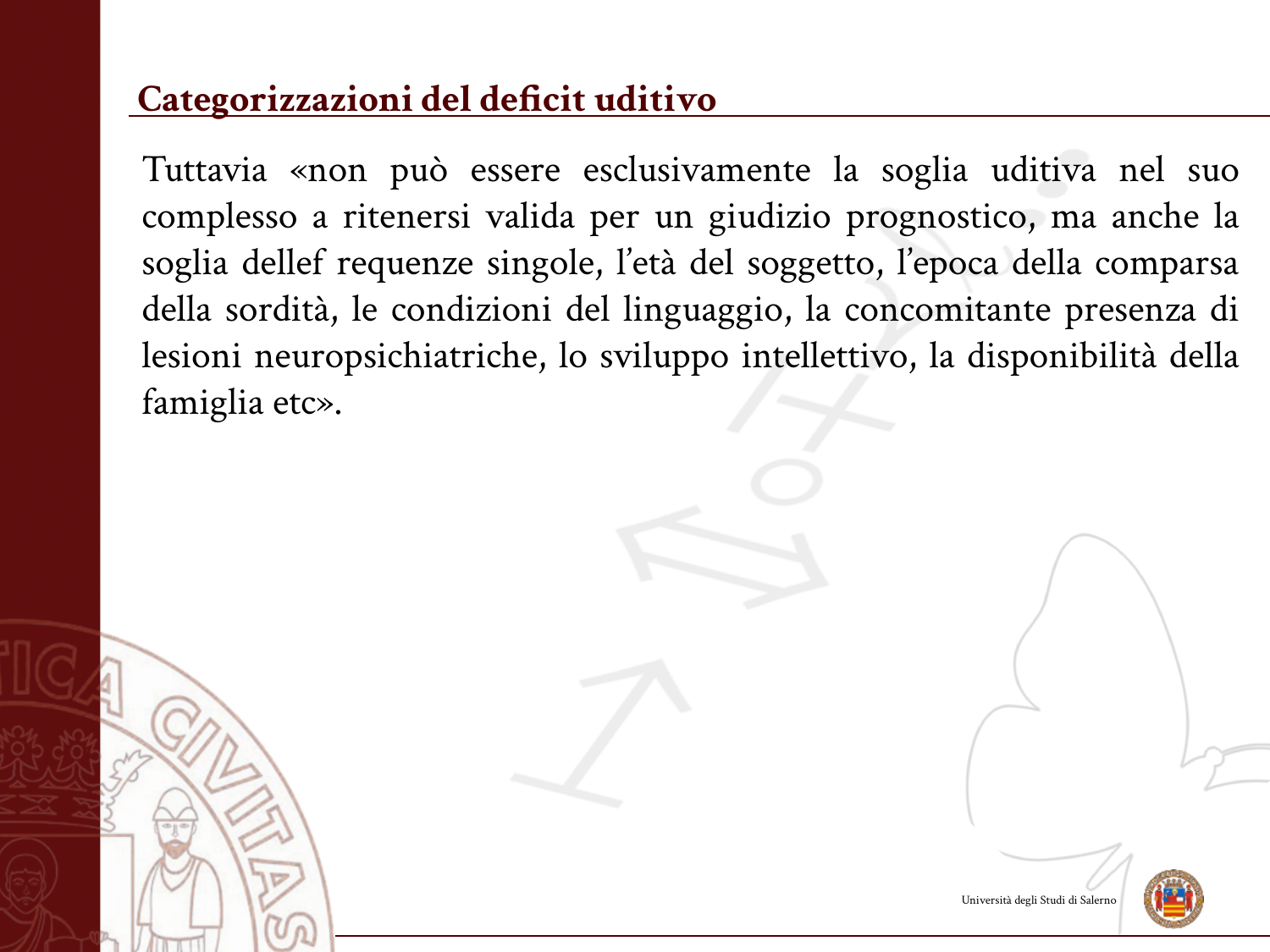

# Categorizzazioni del deficit uditivo
Tuttavia «non può essere esclusivamente la soglia uditiva nel suo complesso a ritenersi valida per un giudizio prognostico, ma anche la soglia dellef requenze singole, l’età del soggetto, l’epoca della comparsa della sordità, le condizioni del linguaggio, la concomitante presenza di lesioni neuropsichiatriche, lo sviluppo intellettivo, la disponibilità della famiglia etc».